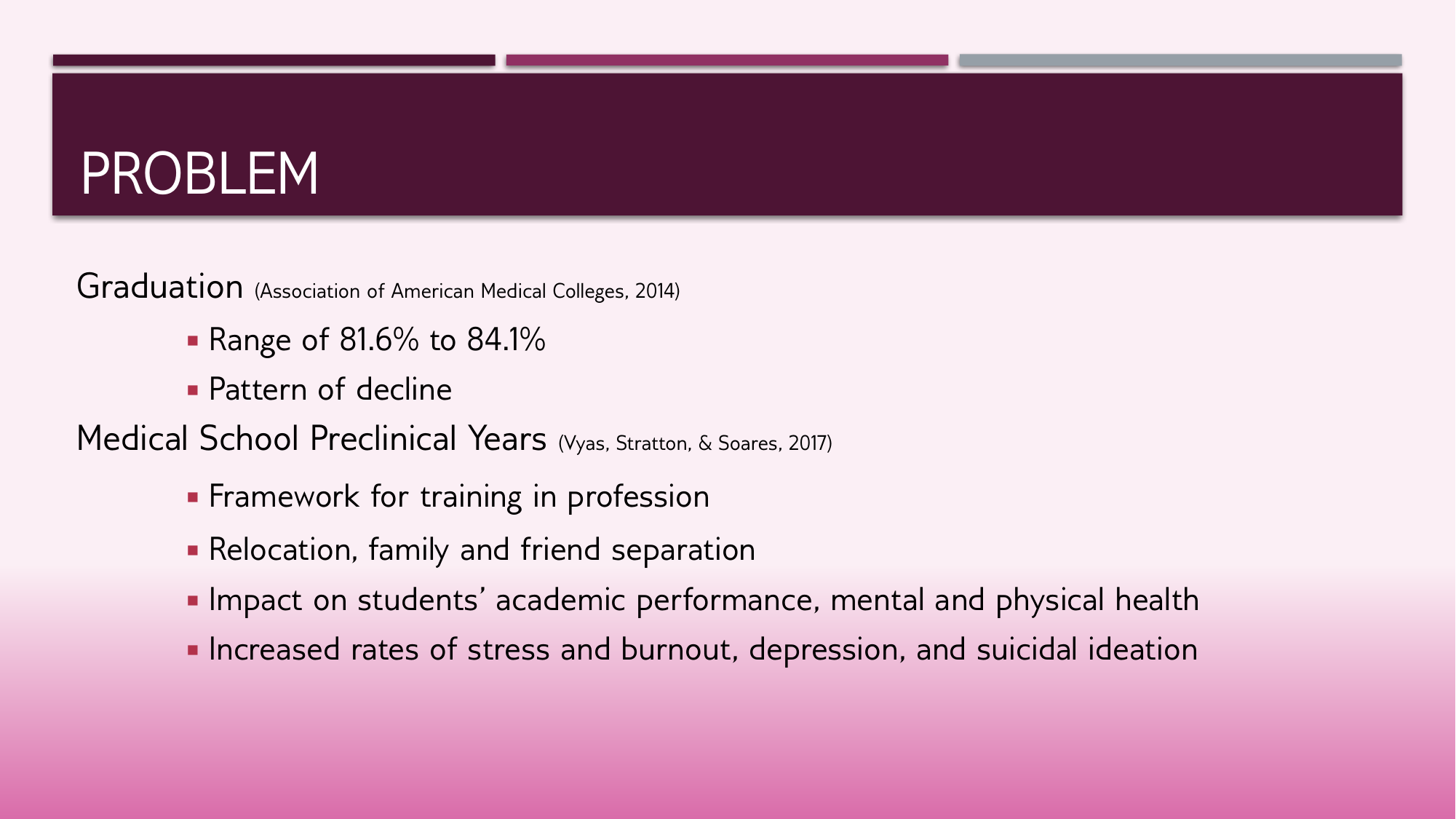

# problem
Graduation (Association of American Medical Colleges, 2014)
	▪ Range of 81.6% to 84.1%
	▪ Pattern of decline
Medical School Preclinical Years (Vyas, Stratton, & Soares, 2017)
	▪ Framework for training in profession
	▪ Relocation, family and friend separation
	▪ Impact on students’ academic performance, mental and physical health
	▪ Increased rates of stress and burnout, depression, and suicidal ideation